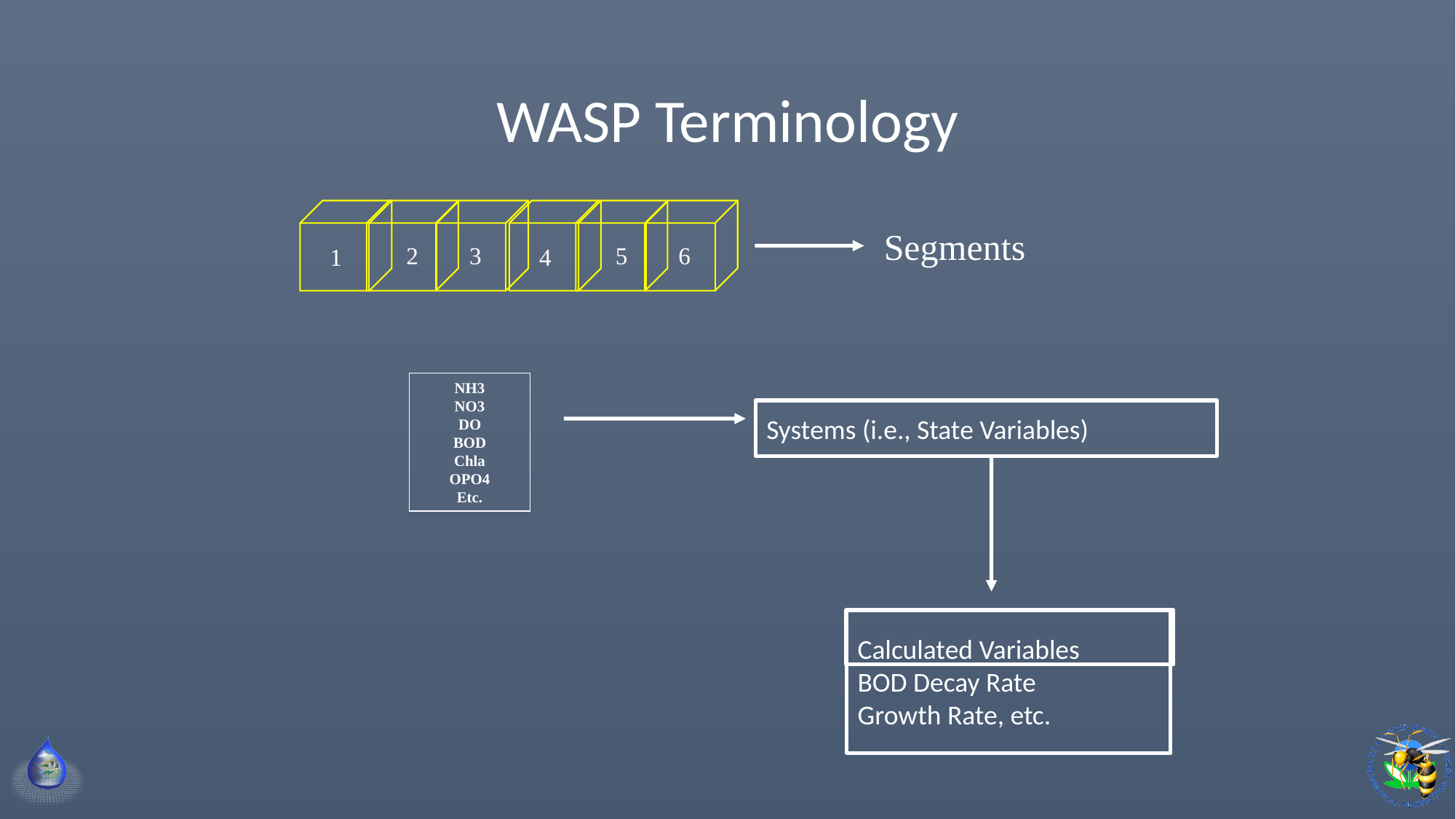

# WASP Terminology

2
3
1

5
6
4
Segments

NH3
NO3
DO
BOD
Chla
OPO4
Etc.
Systems (i.e., State Variables)

Calculated Variables
BOD Decay Rate
Growth Rate, etc.